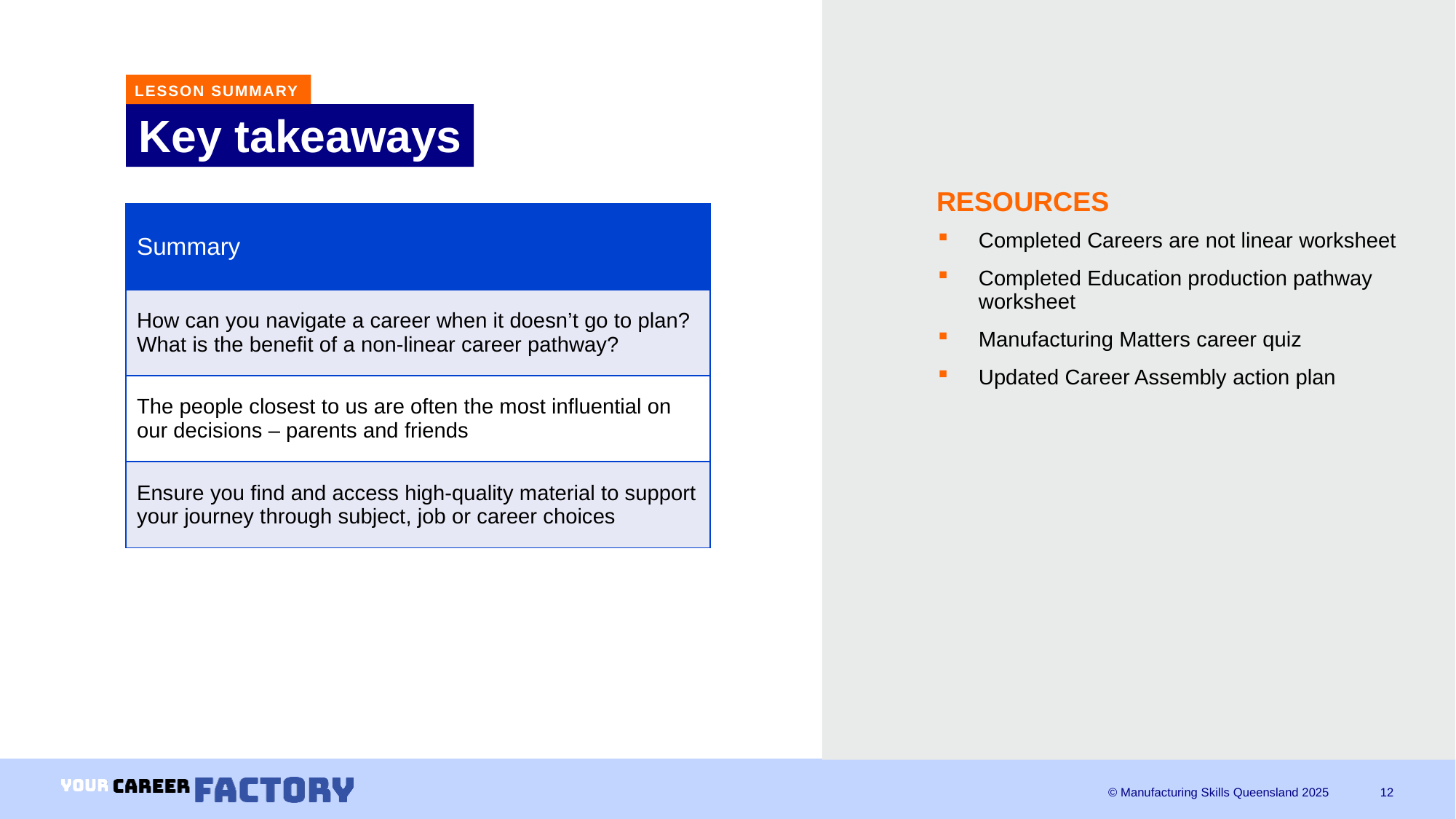

LESSON SUMMARY
# Key takeaways
RESOURCES
| Summary |
| --- |
| How can you navigate a career when it doesn’t go to plan? What is the benefit of a non-linear career pathway? |
| The people closest to us are often the most influential on our decisions – parents and friends |
| Ensure you find and access high-quality material to support your journey through subject, job or career choices |
Completed Careers are not linear worksheet
Completed Education production pathway worksheet
Manufacturing Matters career quiz
Updated Career Assembly action plan